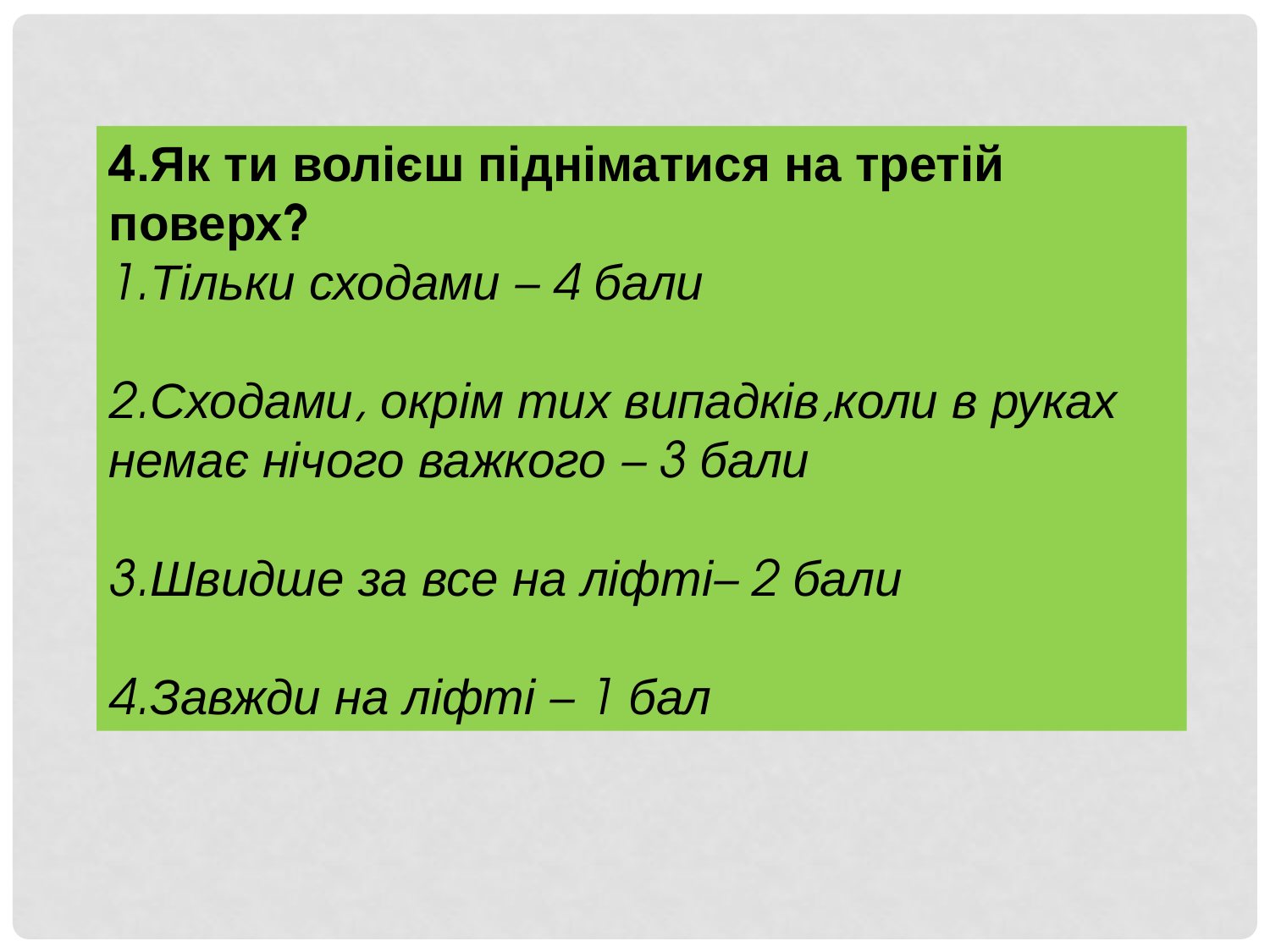

4.Як ти волієш підніматися на третій поверх?
1.Тільки сходами – 4 бали

2.Сходами, окрім тих випадків,коли в руках немає нічого важкого – 3 бали

3.Швидше за все на ліфті– 2 бали

4.Завжди на ліфті – 1 бал